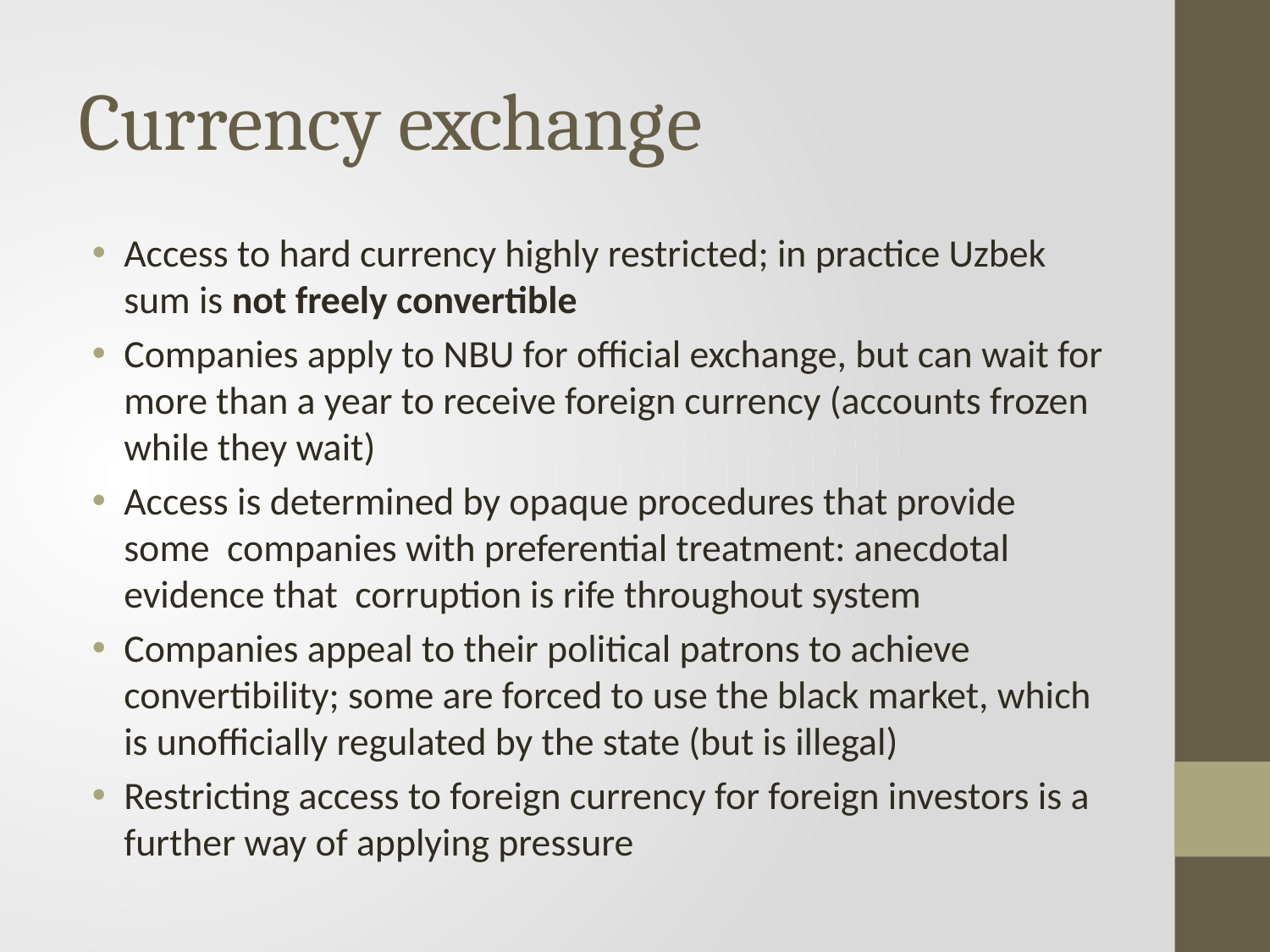

# Currency exchange
Access to hard currency highly restricted; in practice Uzbek sum is not freely convertible
Companies apply to NBU for official exchange, but can wait for more than a year to receive foreign currency (accounts frozen while they wait)
Access is determined by opaque procedures that provide some  companies with preferential treatment: anecdotal evidence that  corruption is rife throughout system
Companies appeal to their political patrons to achieve convertibility; some are forced to use the black market, which is unofficially regulated by the state (but is illegal)
Restricting access to foreign currency for foreign investors is a further way of applying pressure